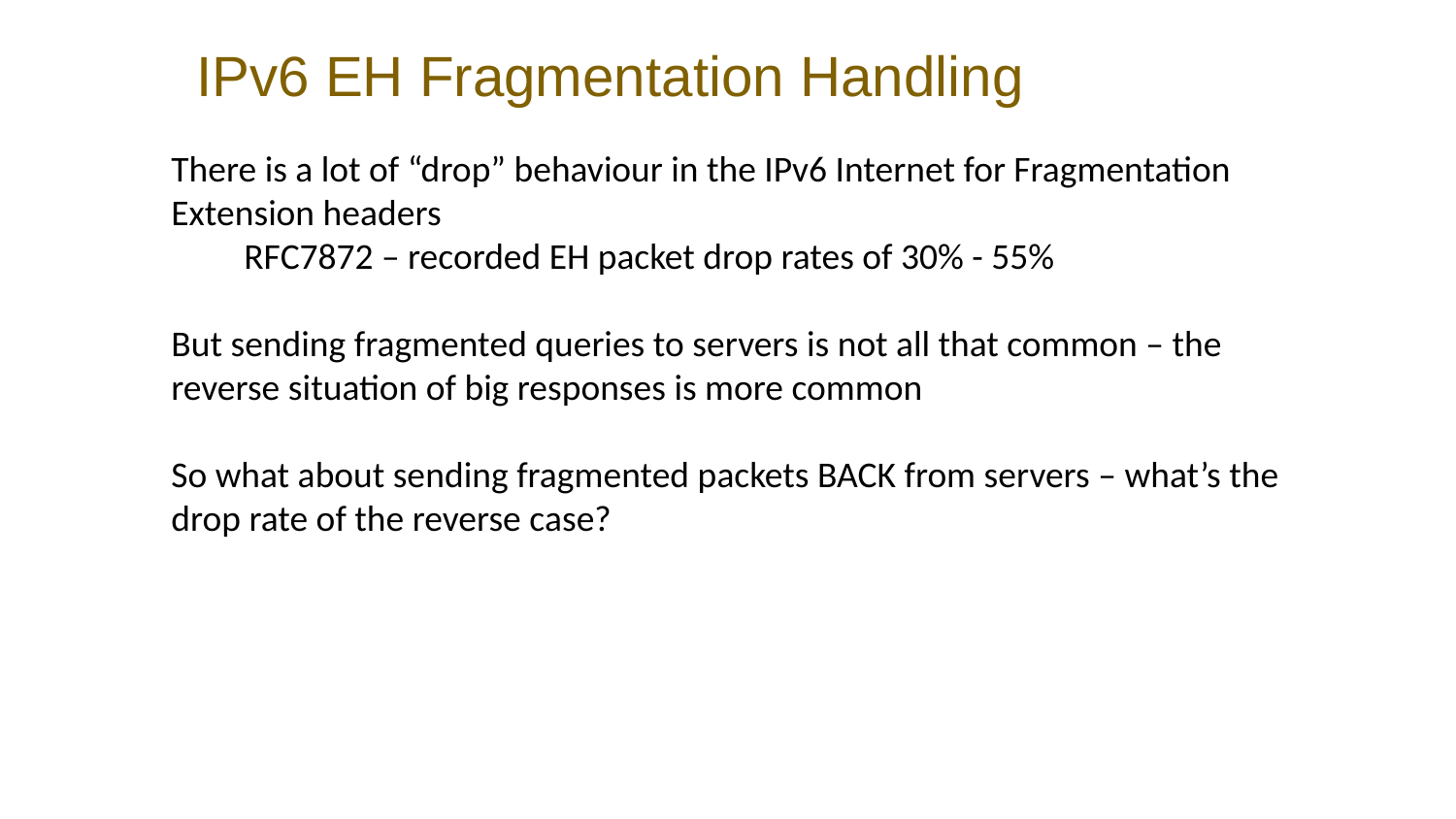

IPv6 EH Fragmentation Handling
There is a lot of “drop” behaviour in the IPv6 Internet for Fragmentation Extension headers
RFC7872 – recorded EH packet drop rates of 30% - 55%

But sending fragmented queries to servers is not all that common – the reverse situation of big responses is more common

So what about sending fragmented packets BACK from servers – what’s the drop rate of the reverse case?